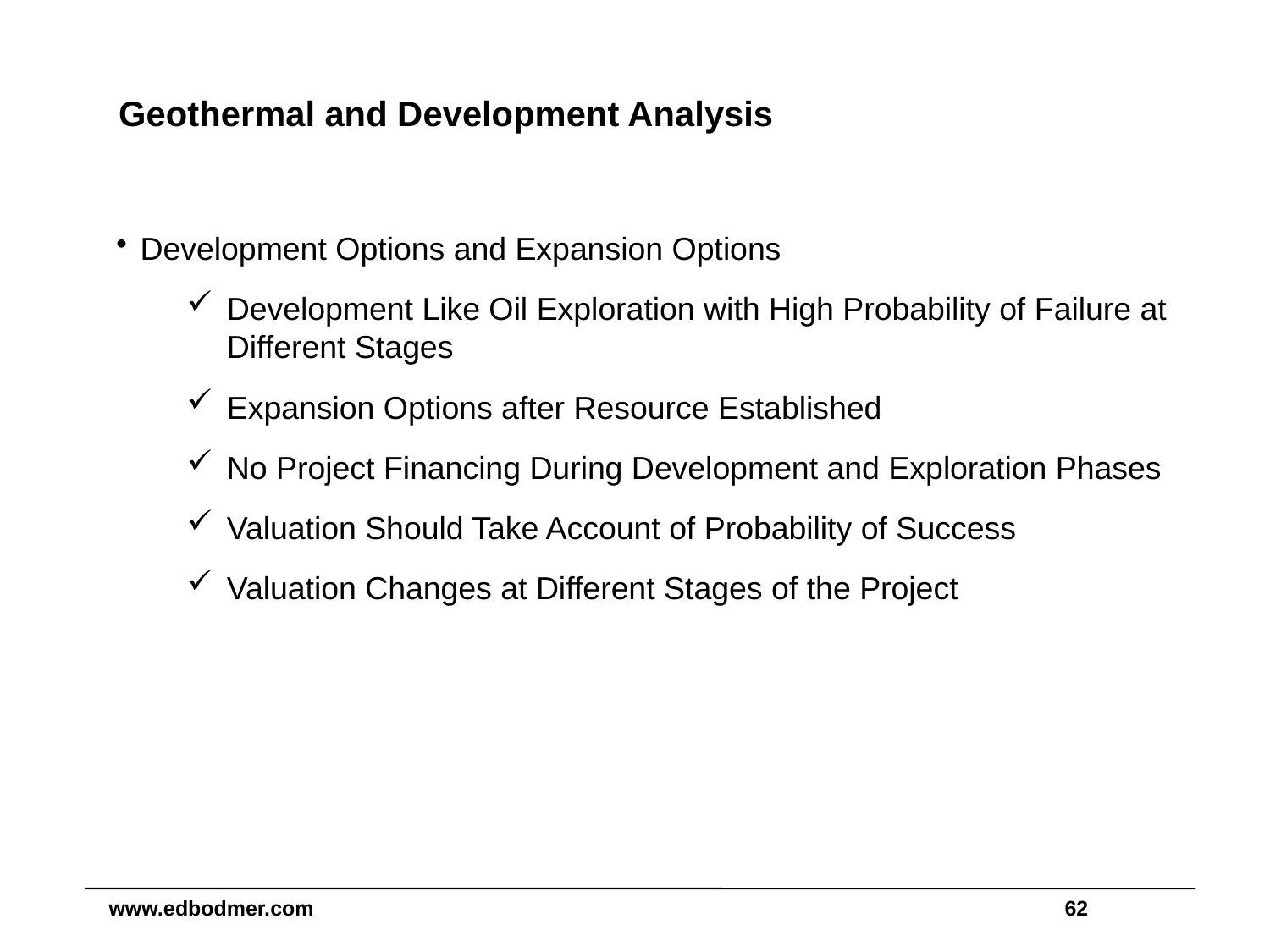

# Geothermal and Development Analysis
Development Options and Expansion Options
Development Like Oil Exploration with High Probability of Failure at Different Stages
Expansion Options after Resource Established
No Project Financing During Development and Exploration Phases
Valuation Should Take Account of Probability of Success
Valuation Changes at Different Stages of the Project